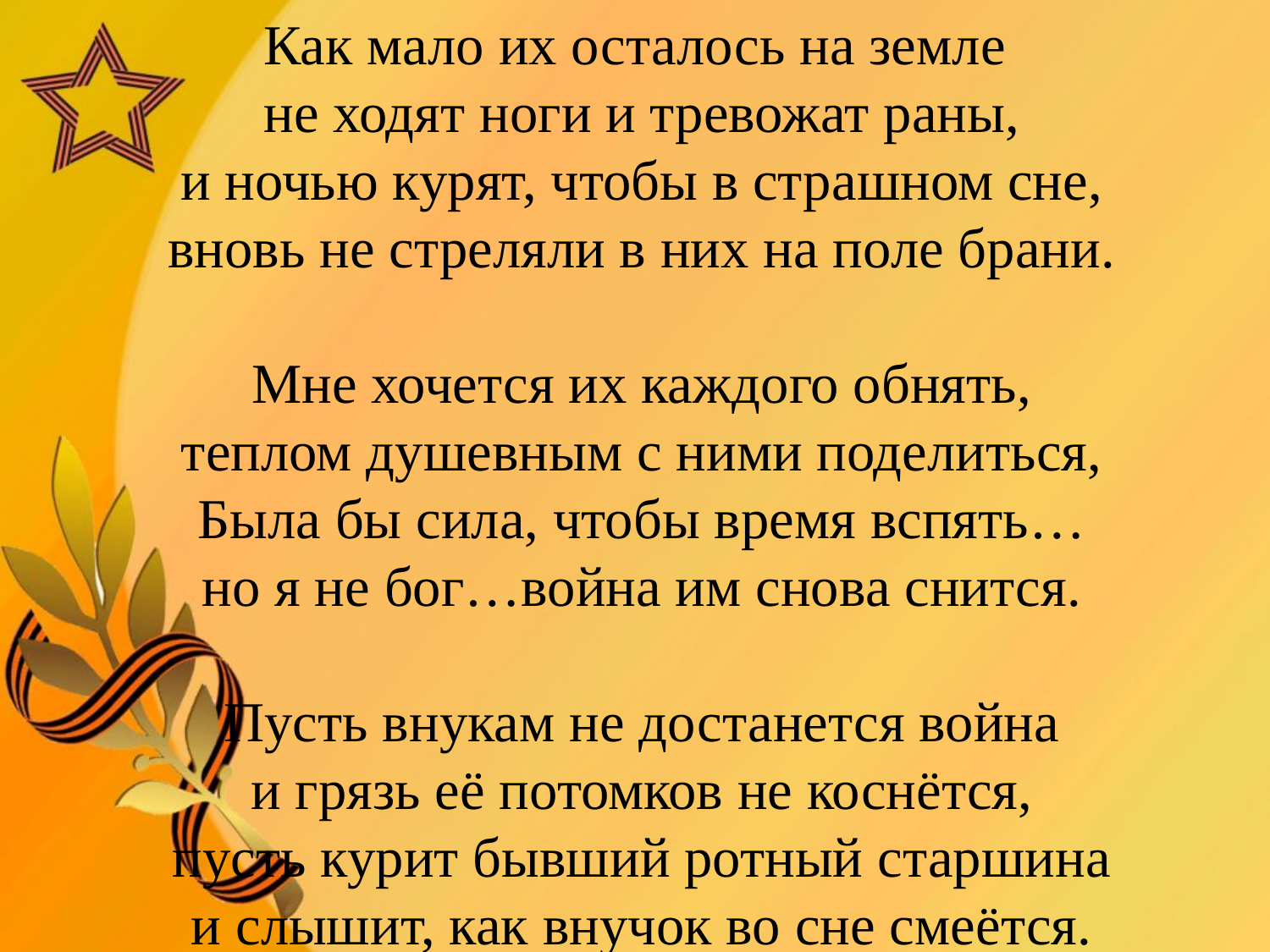

# Как мало их осталось на земле не ходят ноги и тревожат раны, и ночью курят, чтобы в страшном сне, вновь не стреляли в них на поле брани. Мне хочется их каждого обнять, теплом душевным с ними поделиться, Была бы сила, чтобы время вспять… но я не бог…война им снова снится. Пусть внукам не достанется война и грязь её потомков не коснётся, пусть курит бывший ротный старшина и слышит, как внучок во сне смеётся.